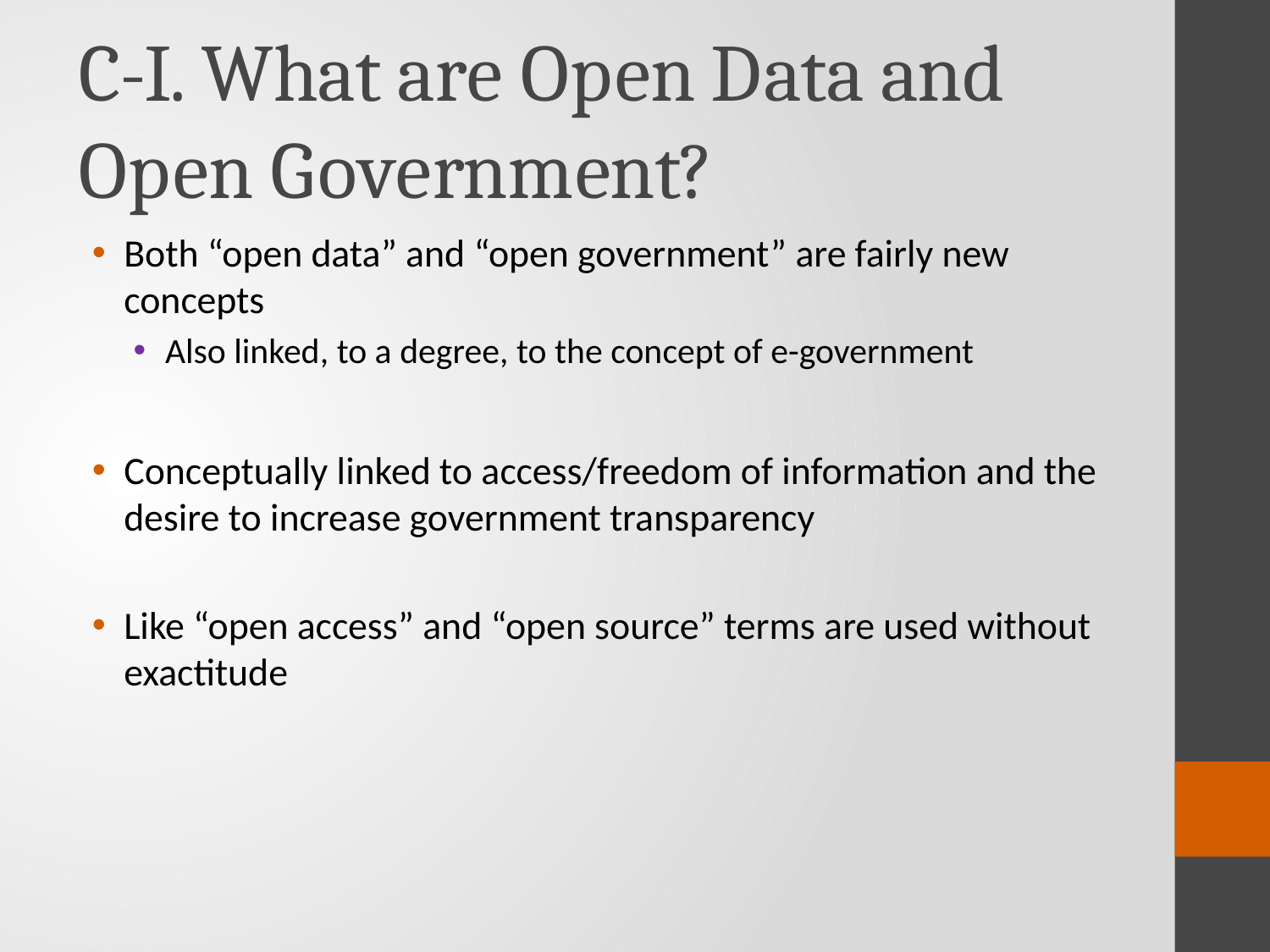

# C-I. What are Open Data and Open Government?
Both “open data” and “open government” are fairly new concepts
Also linked, to a degree, to the concept of e-government

Conceptually linked to access/freedom of information and the desire to increase government transparency

Like “open access” and “open source” terms are used without exactitude